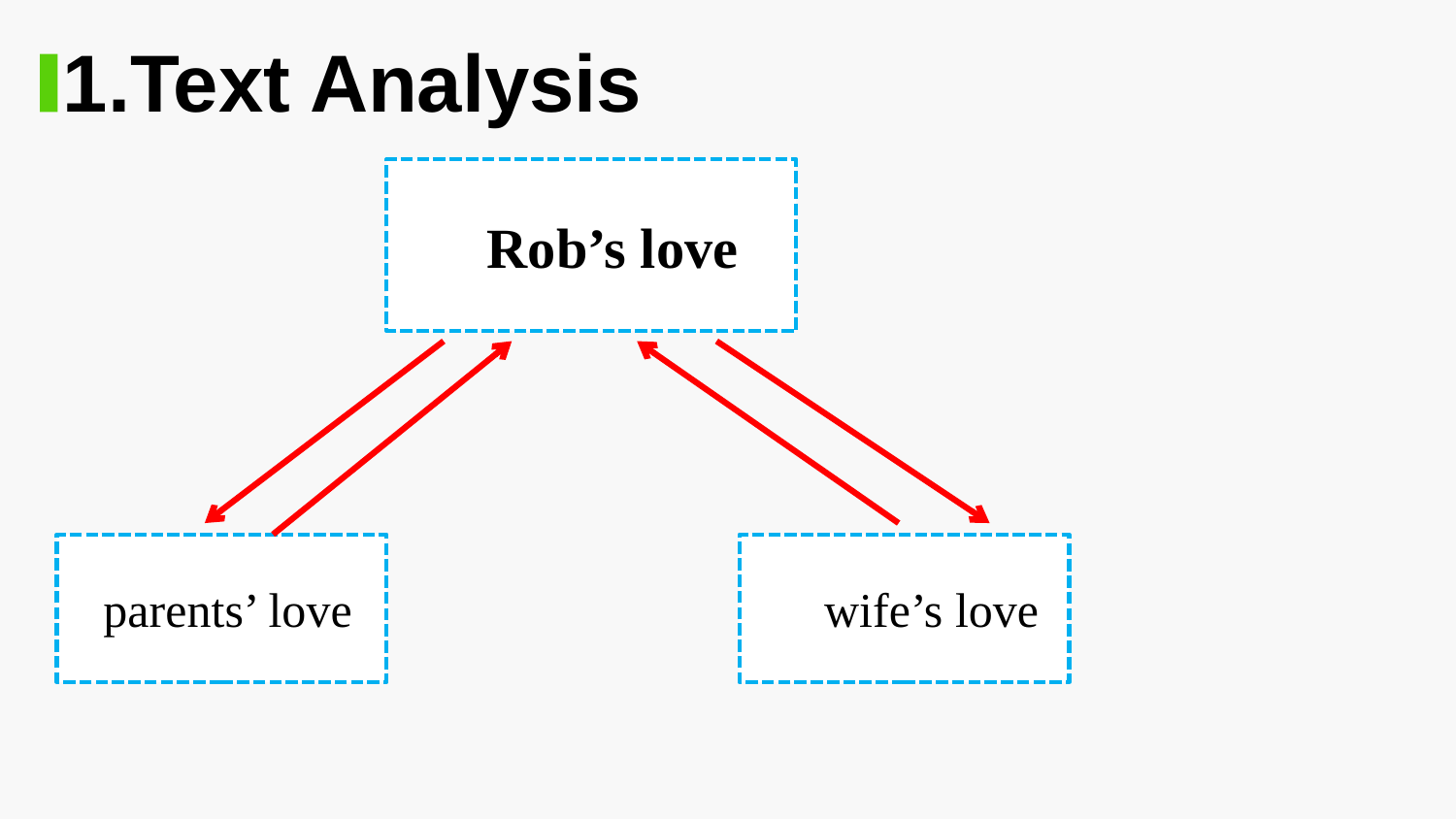

1.Text Analysis

Rob’s love
 parents’ love
 wife’s love